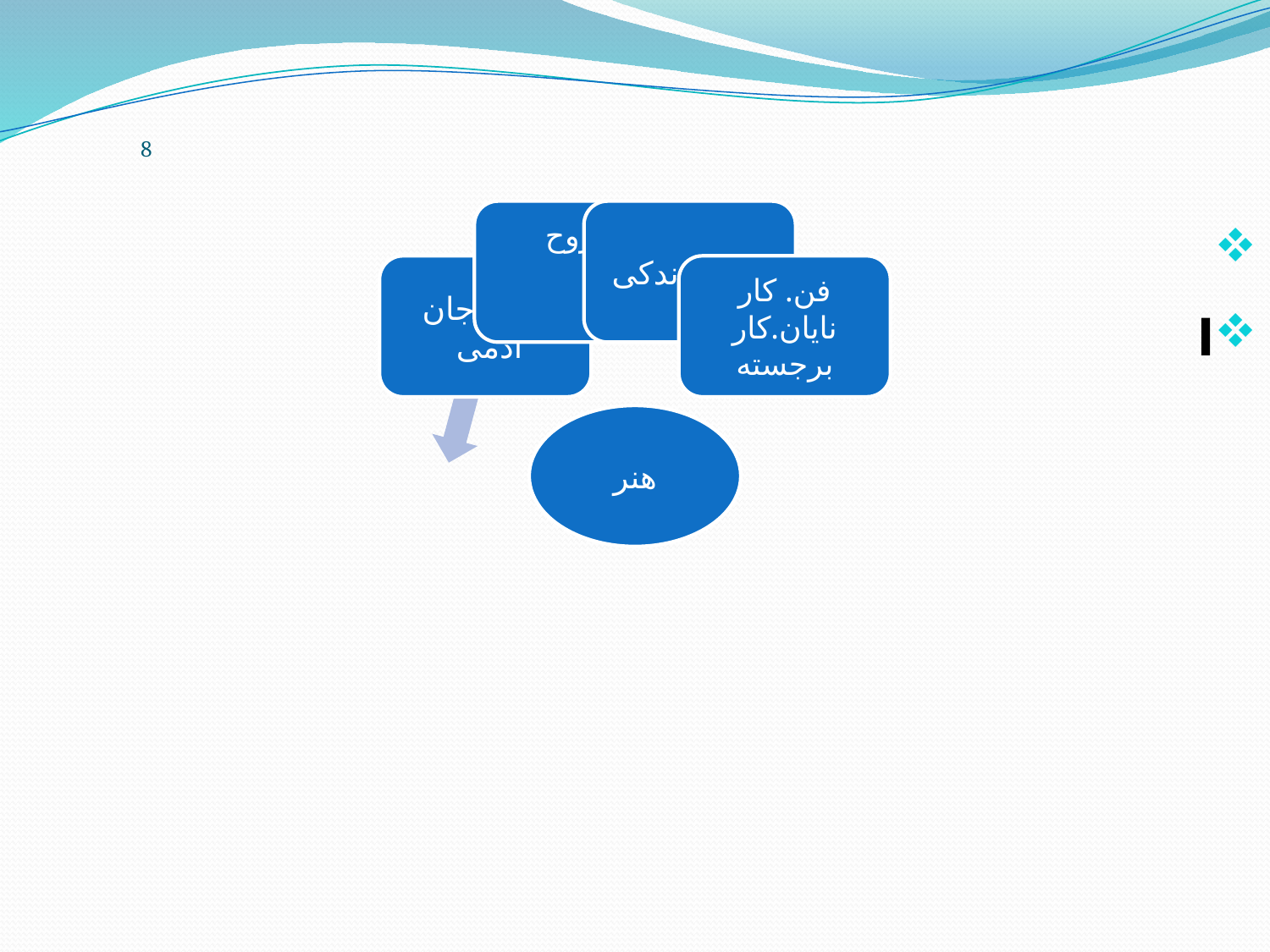

#
8
هنر
چراغ زندکی
اشک روح

ا